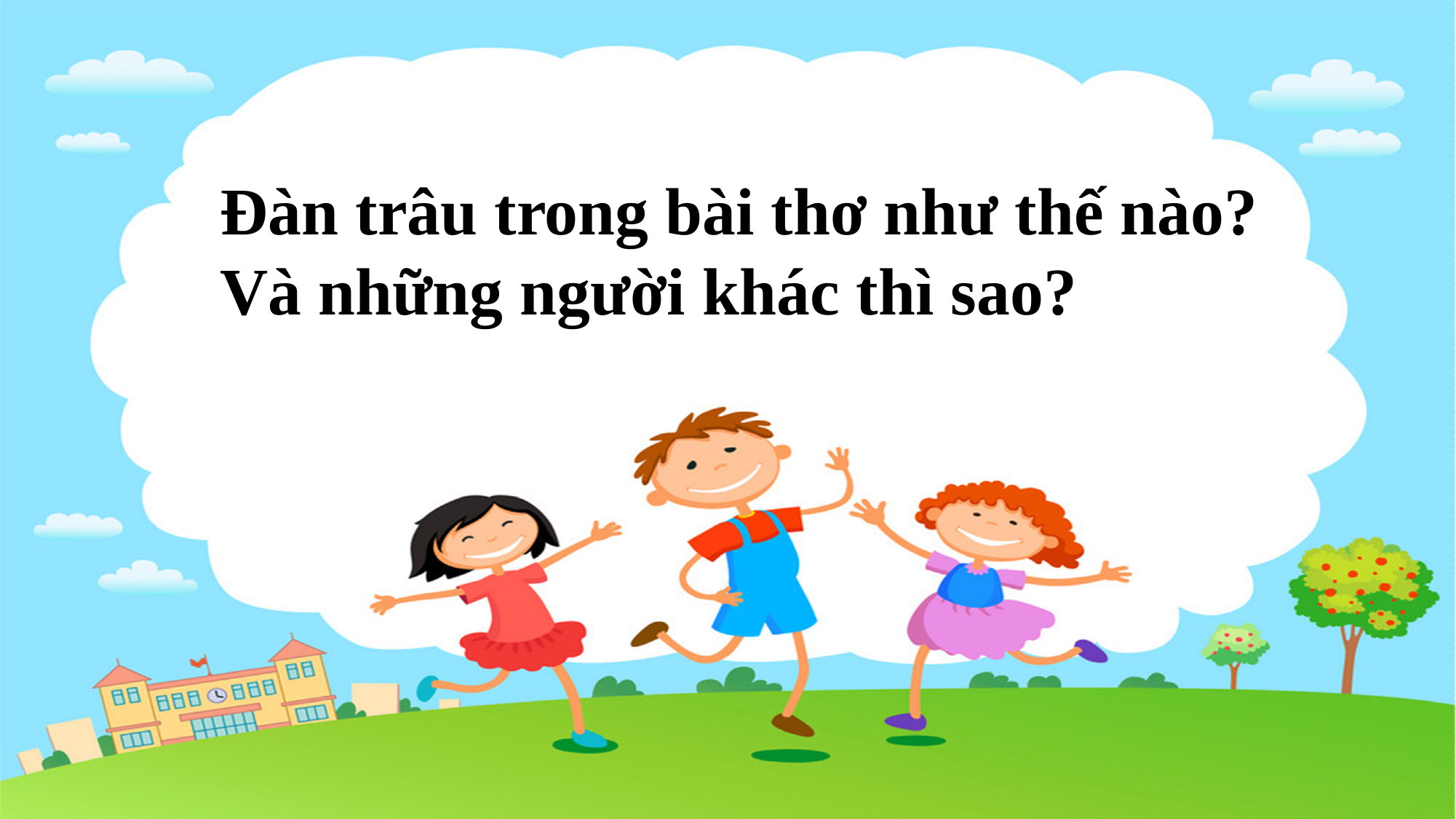

Đàn trâu trong bài thơ như thế nào?
Và những người khác thì sao?